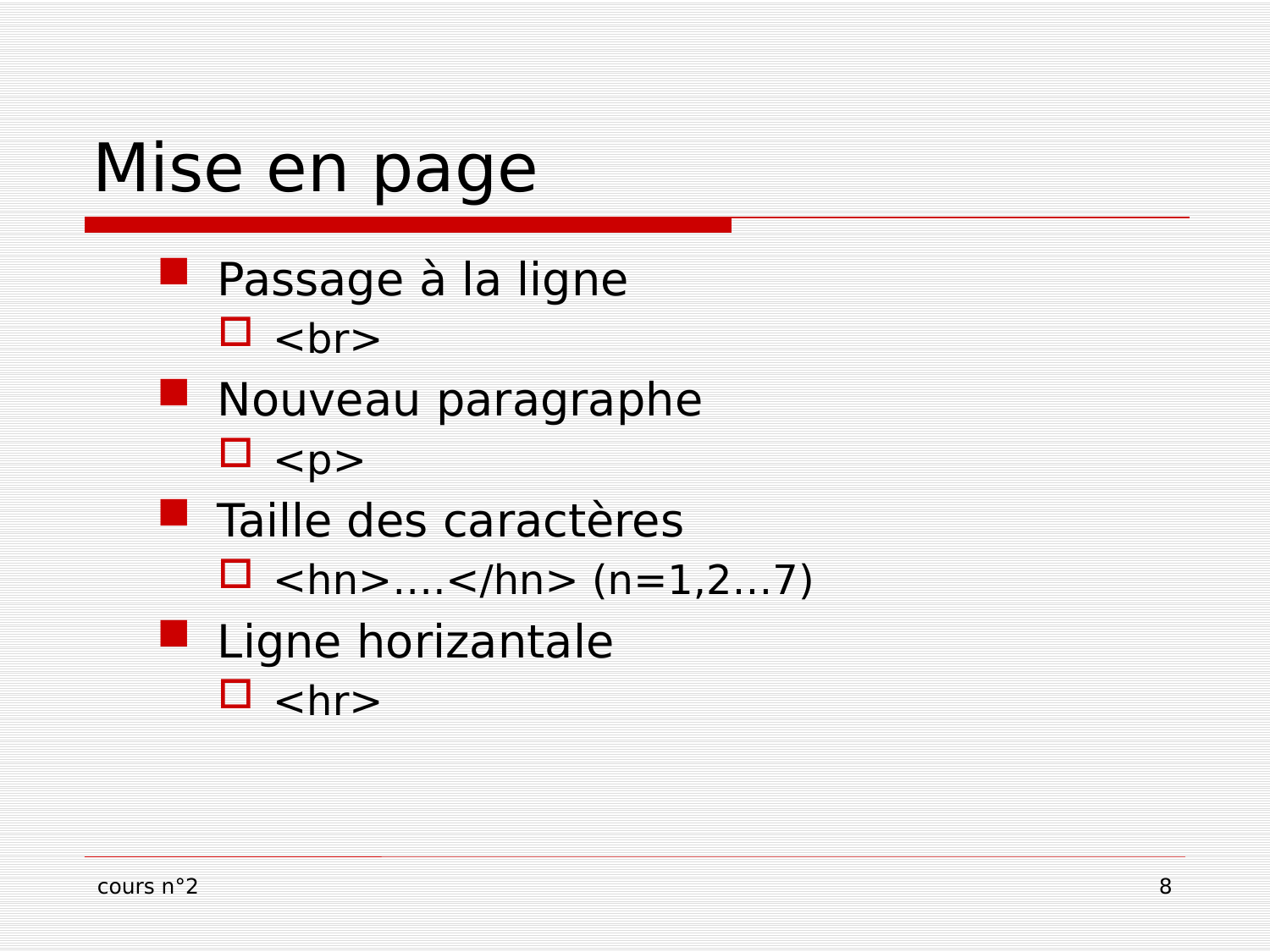

# Mise en page
Passage à la ligne
<br>
Nouveau paragraphe
<p>
Taille des caractères
<hn>….</hn> (n=1,2…7)
Ligne horizantale
<hr>

cours n°2
8